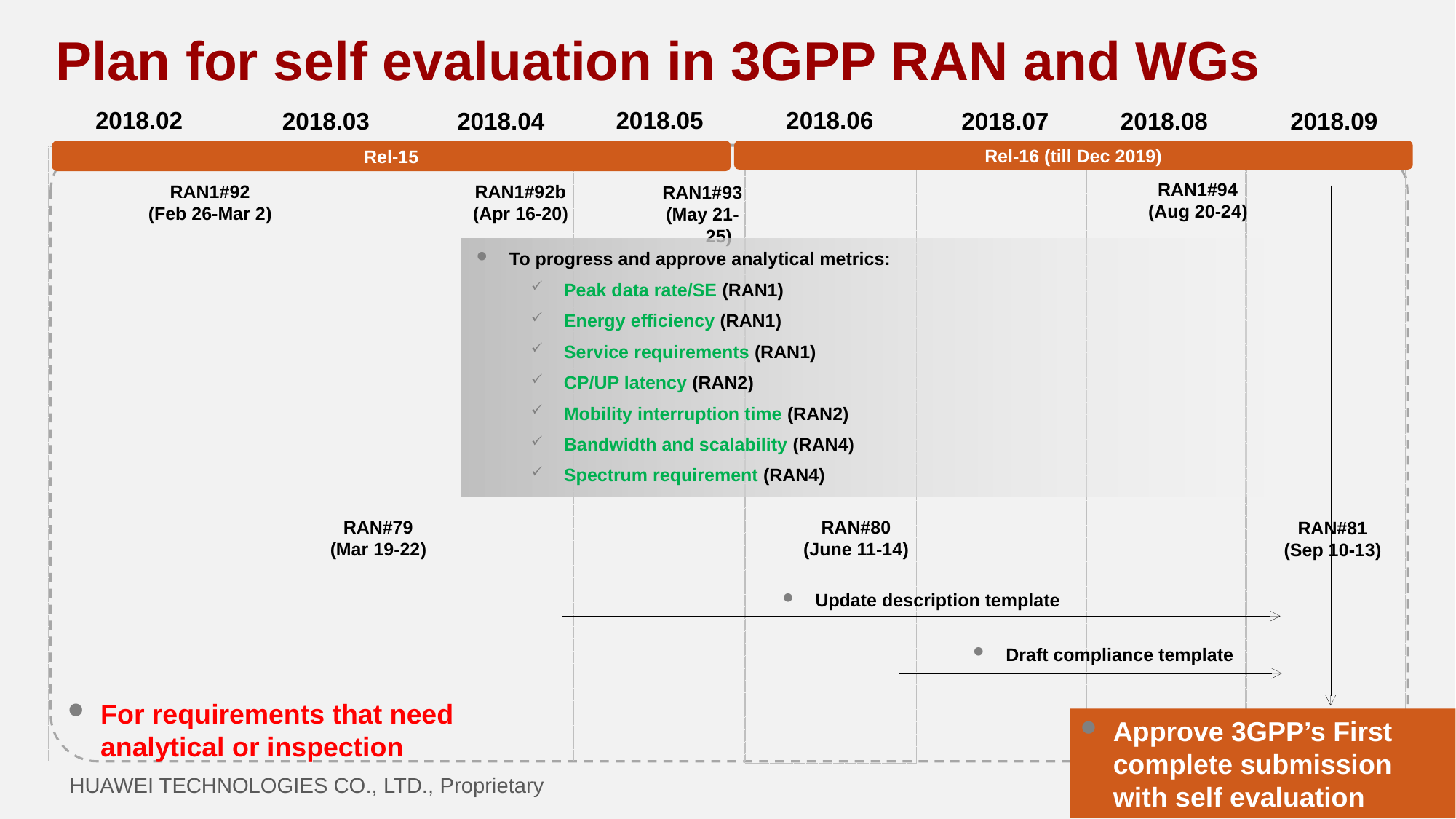

# Plan for self evaluation in 3GPP RAN and WGs
2018.02
2018.05
2018.06
2018.08
2018.09
2018.03
2018.04
2018.07
Rel-15
Rel-16 (till Dec 2019)

RAN1#94
(Aug 20-24)
RAN1#92
(Feb 26-Mar 2)
RAN1#92b
(Apr 16-20)
RAN1#93
(May 21-25)

To progress and approve analytical metrics:
Peak data rate/SE (RAN1)
Energy efficiency (RAN1)
Service requirements (RAN1)
CP/UP latency (RAN2)
Mobility interruption time (RAN2)
Bandwidth and scalability (RAN4)
Spectrum requirement (RAN4)

RAN#79
(Mar 19-22)
RAN#80
(June 11-14)
RAN#81
(Sep 10-13)
Update description template
Draft compliance template
For requirements that need analytical or inspection
Approve 3GPP’s First complete submission with self evaluation